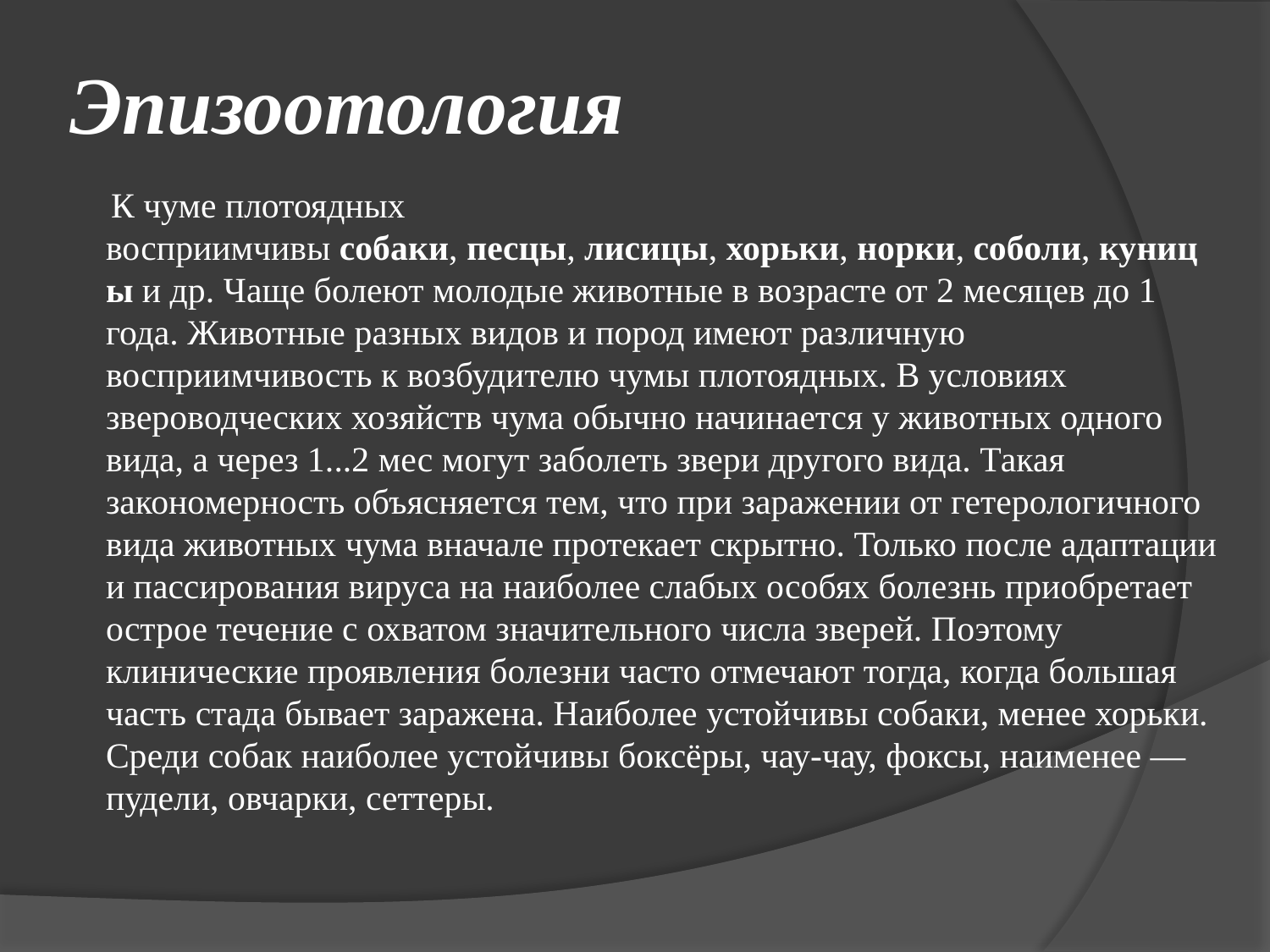

# Эпизоотология
      К чуме плотоядных восприимчивы собаки, песцы, лисицы, хорьки, норки, соболи, куницы и др. Чаще болеют молодые животные в возрасте от 2 месяцев до 1 года. Животные разных видов и пород имеют различную восприимчивость к возбудителю чумы плотоядных. В условиях звероводческих хозяйств чума обычно начинается у животных одного вида, а через 1...2 мес могут заболеть звери другого вида. Такая закономерность объясняется тем, что при заражении от гетерологичного вида животных чума вначале протекает скрытно. Только после адаптации и пассирования вируса на наиболее слабых особях болезнь приобретает острое течение с охватом значительного числа зверей. Поэтому клинические проявления болезни часто отмечают тогда, когда большая часть стада бывает заражена. Наиболее устойчивы собаки, менее хорьки. Среди собак наиболее устойчивы боксёры, чау-чау, фоксы, наименее — пудели, овчарки, сеттеры.